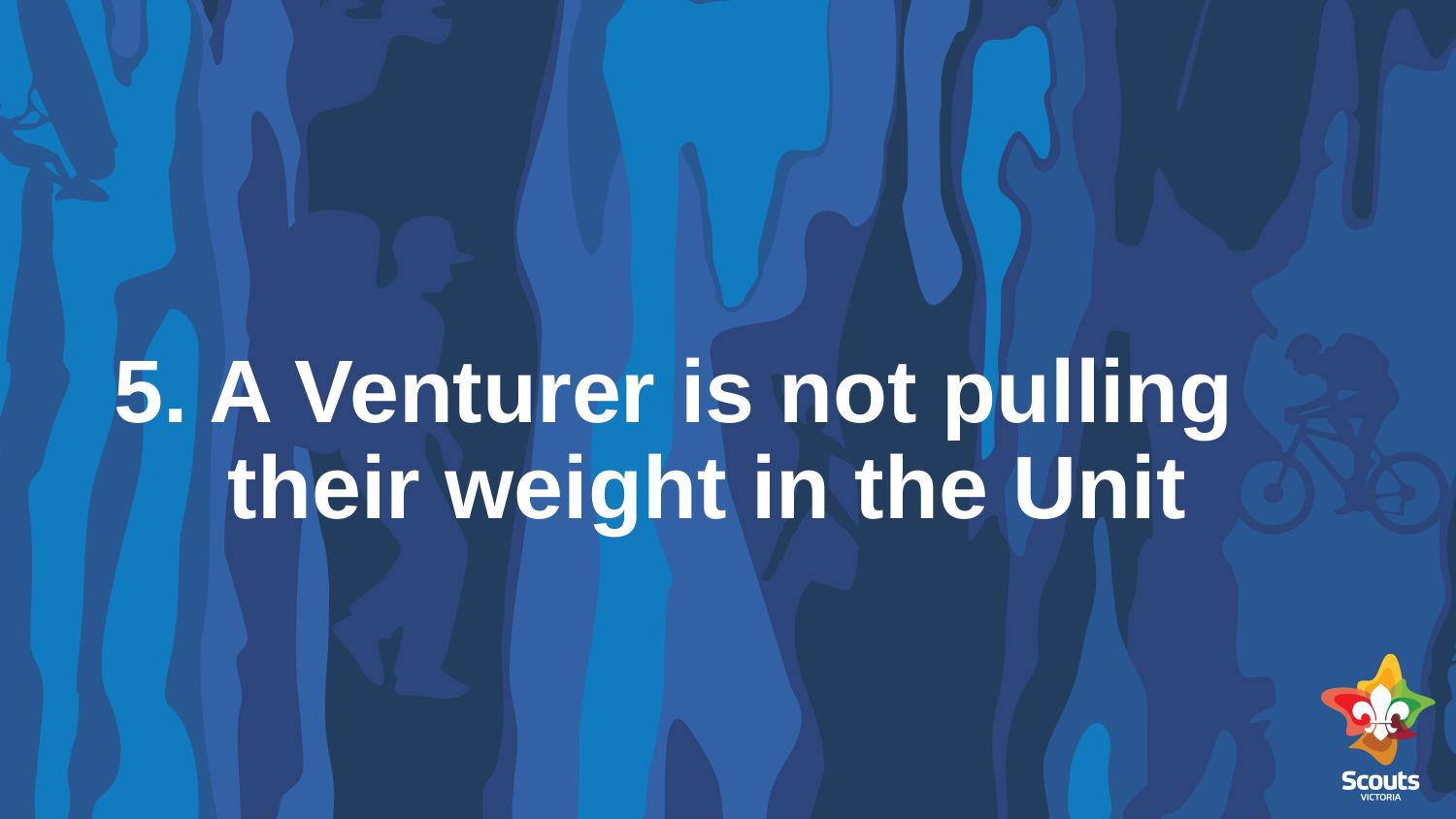

# 5. A Venturer is not pulling their weight in the Unit